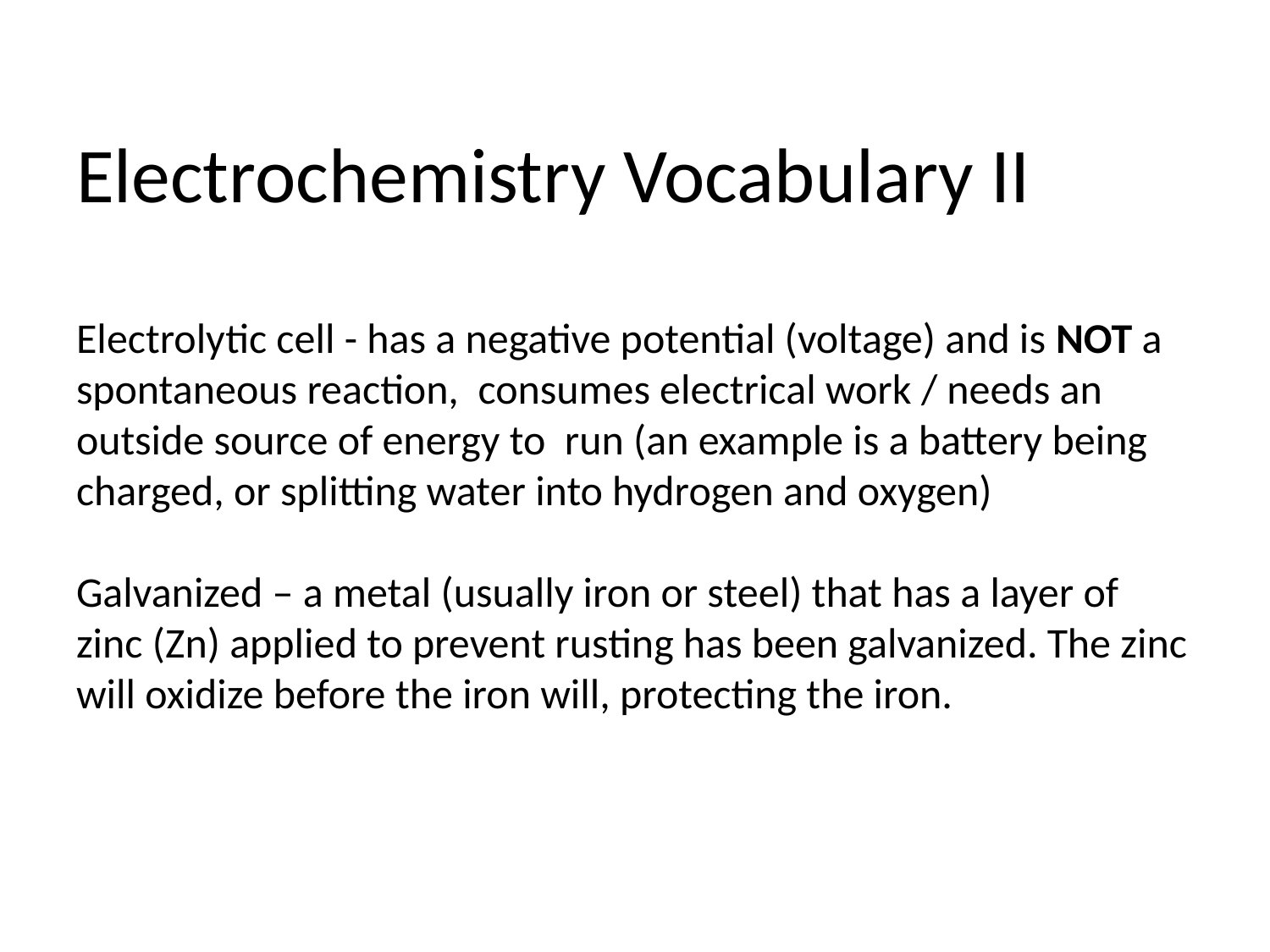

# Electrochemistry Vocabulary II Electrolytic cell - has a negative potential (voltage) and is NOT a spontaneous reaction,  consumes electrical work / needs an outside source of energy to  run (an example is a battery being charged, or splitting water into hydrogen and oxygen) Galvanized – a metal (usually iron or steel) that has a layer of zinc (Zn) applied to prevent rusting has been galvanized. The zinc will oxidize before the iron will, protecting the iron.